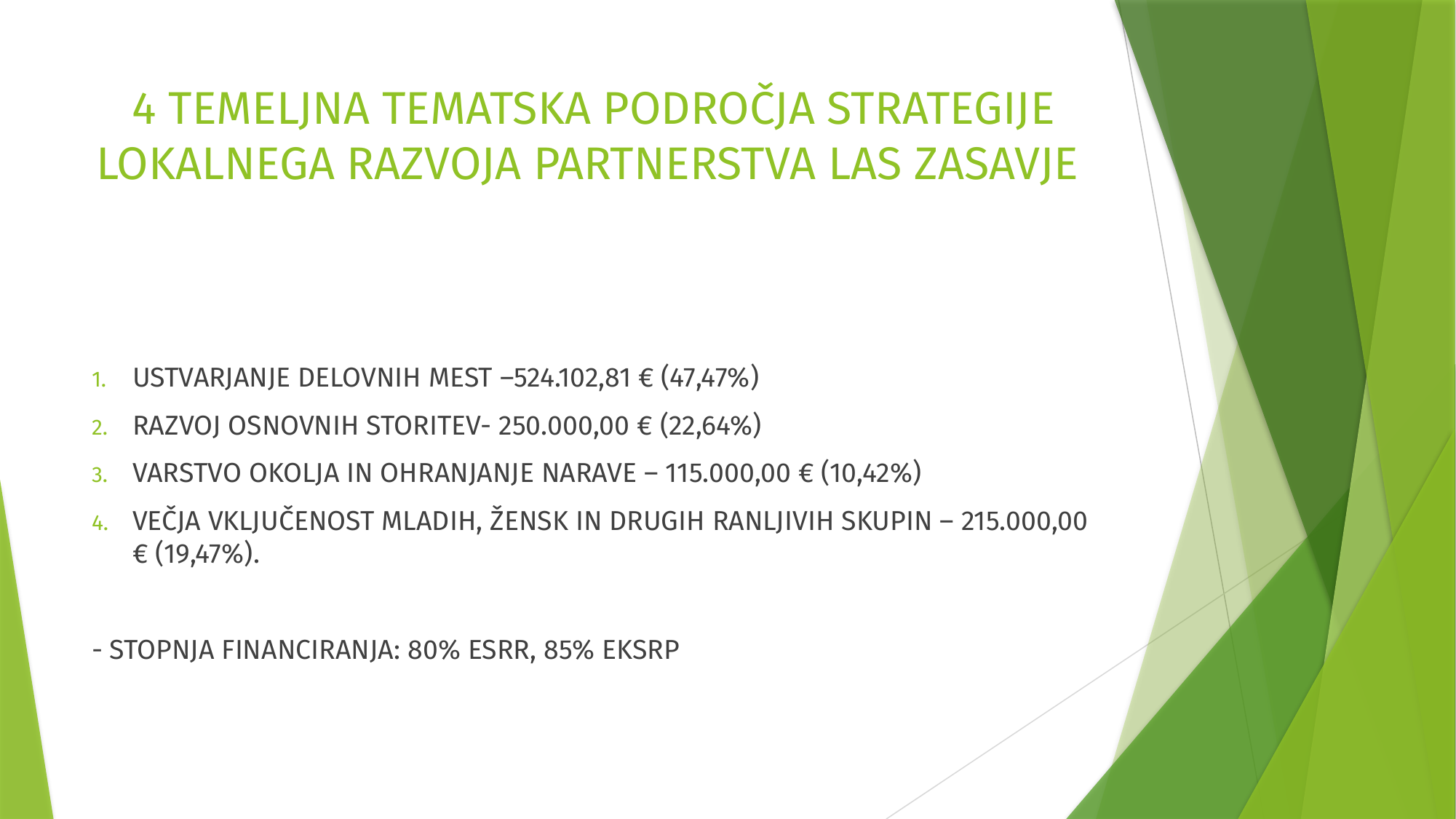

# 4 TEMELJNA TEMATSKA PODROČJA STRATEGIJE LOKALNEGA RAZVOJA PARTNERSTVA LAS ZASAVJE

USTVARJANJE DELOVNIH MEST –524.102,81 € (47,47%)
RAZVOJ OSNOVNIH STORITEV- 250.000,00 € (22,64%)
VARSTVO OKOLJA IN OHRANJANJE NARAVE – 115.000,00 € (10,42%)
VEČJA VKLJUČENOST MLADIH, ŽENSK IN DRUGIH RANLJIVIH SKUPIN – 215.000,00 € (19,47%).

- STOPNJA FINANCIRANJA: 80% ESRR, 85% EKSRP